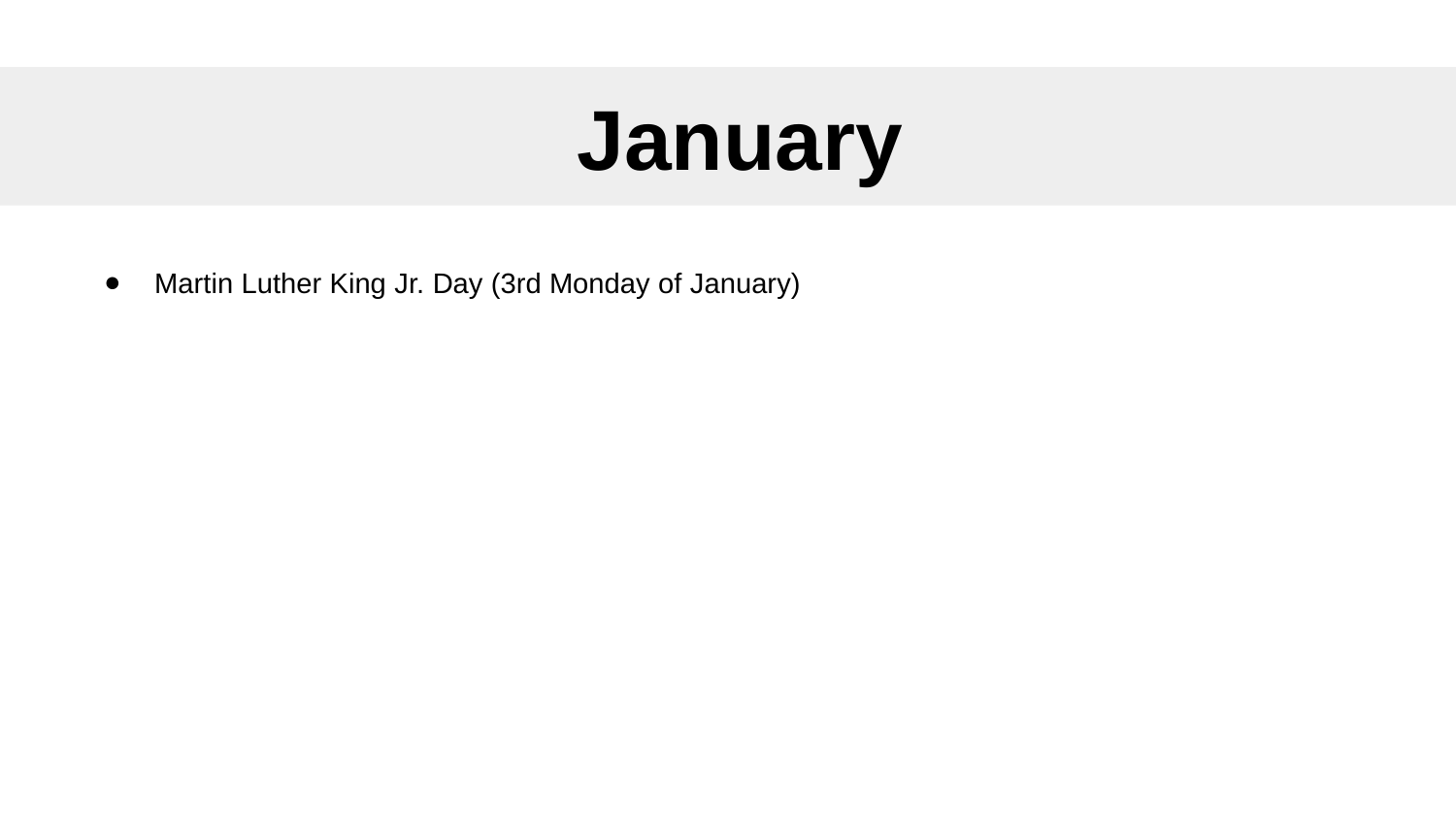

# January
Martin Luther King Jr. Day (3rd Monday of January)